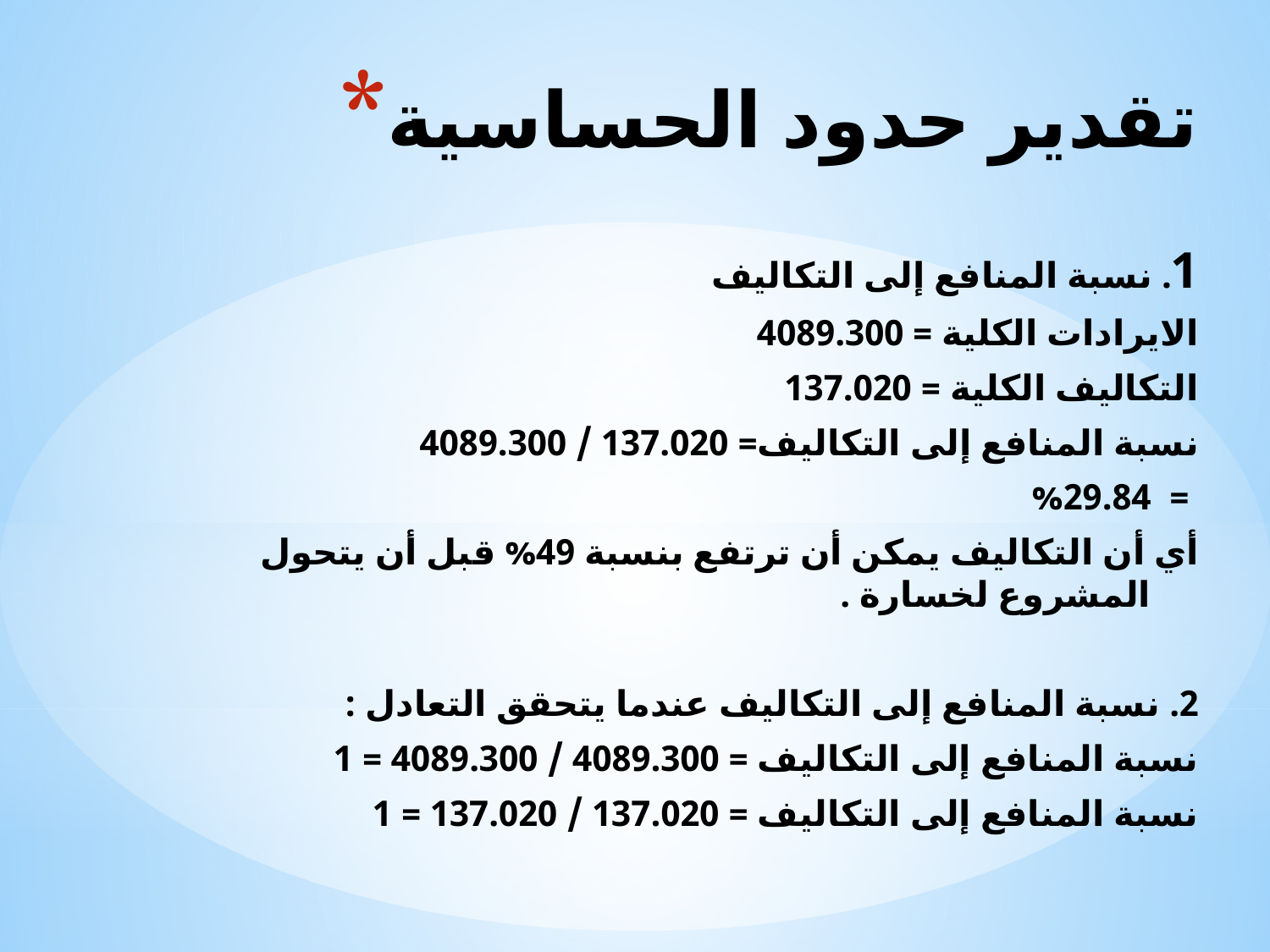

# تقدير حدود الحساسية
1. نسبة المنافع إلى التكاليف
الايرادات الكلية = 4089.300
التكاليف الكلية = 137.020
نسبة المنافع إلى التكاليف= 137.020 / 4089.300
 =  %29.84
أي أن التكاليف يمكن أن ترتفع بنسبة 49% قبل أن يتحول المشروع لخسارة .

2. نسبة المنافع إلى التكاليف عندما يتحقق التعادل :
نسبة المنافع إلى التكاليف = 4089.300 / 4089.300 = 1
نسبة المنافع إلى التكاليف = 137.020 / 137.020 = 1